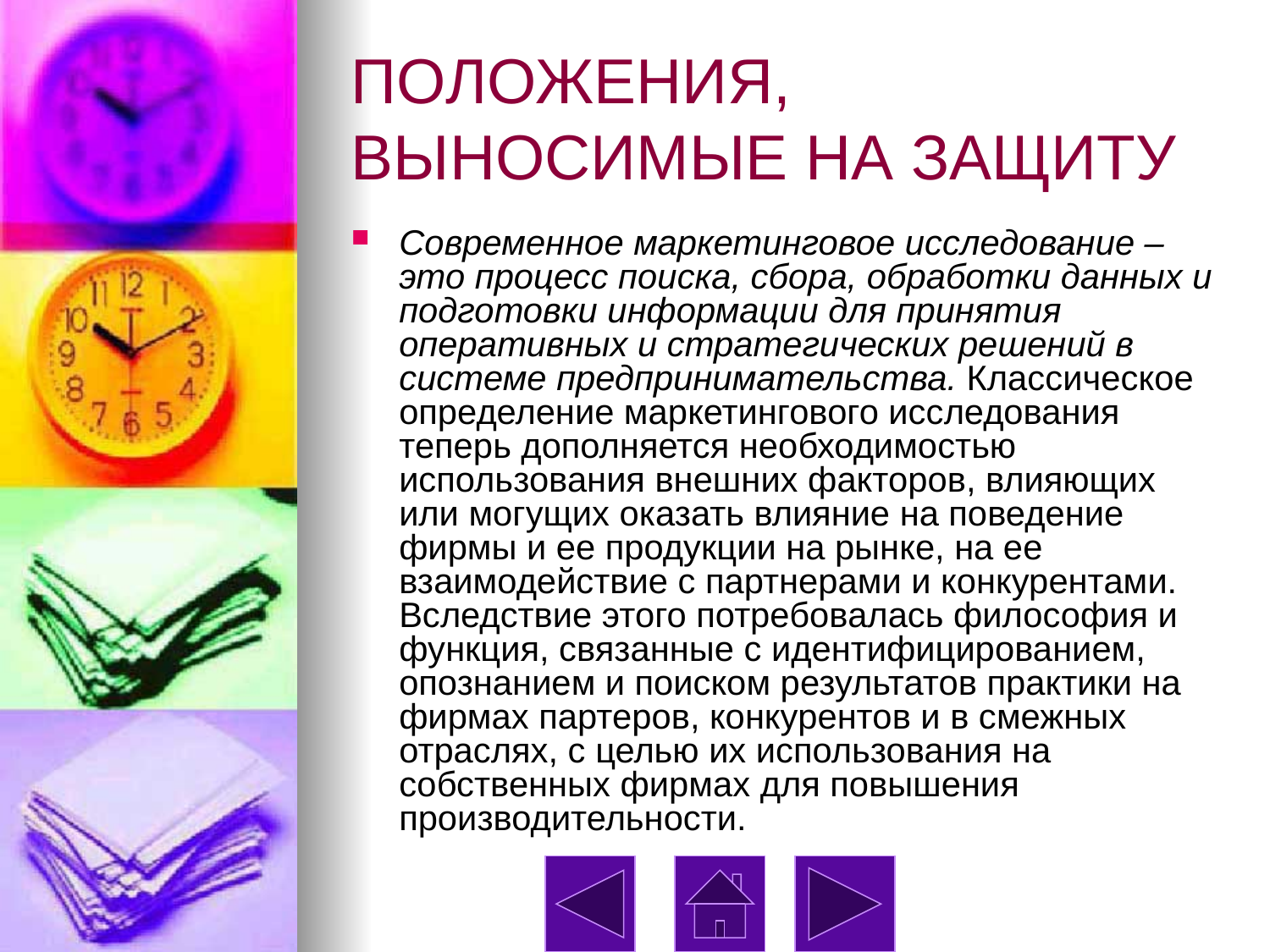

# ПОЛОЖЕНИЯ, ВЫНОСИМЫЕ НА ЗАЩИТУ
Современное маркетинговое исследование – это процесс поиска, сбора, обработки данных и подготовки информации для принятия оперативных и стратегических решений в системе предпринимательства. Классическое определение маркетингового исследования теперь дополняется необходимостью использования внешних факторов, влияющих или могущих оказать влияние на поведение фирмы и ее продукции на рынке, на ее взаимодействие с партнерами и конкурентами. Вследствие этого потребовалась философия и функция, связанные с идентифицированием, опознанием и поиском результатов практики на фирмах партеров, конкурентов и в смежных отраслях, с целью их использования на собственных фирмах для повышения производительности.